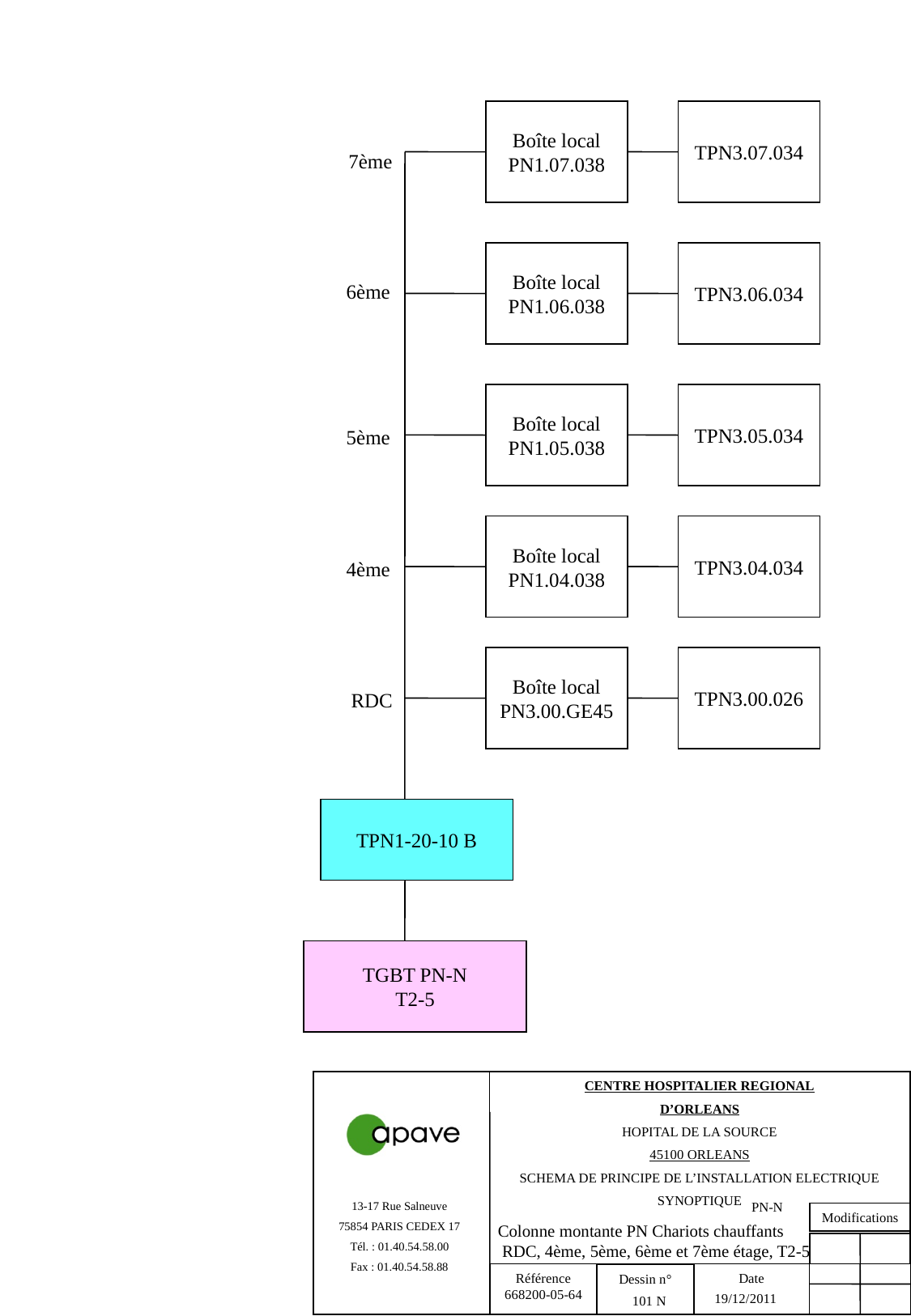

Boîte local
PN1.07.038
TPN3.07.034
7ème

Boîte local
PN1.06.038
TPN3.06.034
6ème

Boîte local
PN1.05.038
TPN3.05.034
5ème

Boîte local
PN1.04.038
TPN3.04.034
4ème

Boîte local
PN3.00.GE45
TPN3.00.026
RDC

TPN1-20-10 B

TGBT PN-N
T2-5
PN-N
Colonne montante PN Chariots chauffants
 RDC, 4ème, 5ème, 6ème et 7ème étage, T2-5
19/12/2011
101 N